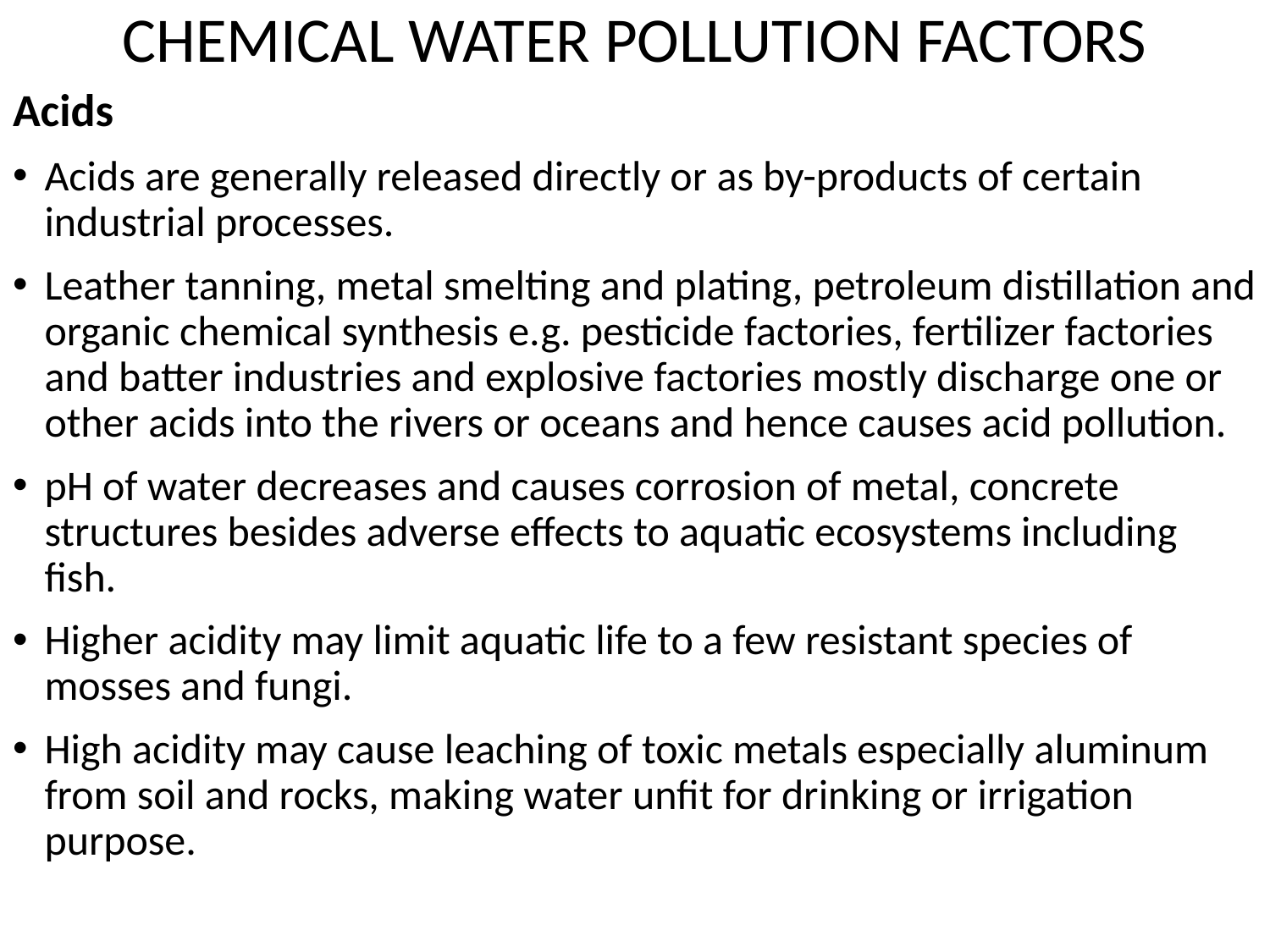

# CHEMICAL WATER POLLUTION FACTORS
Acids
Acids are generally released directly or as by-products of certain industrial processes.
Leather tanning, metal smelting and plating, petroleum distillation and organic chemical synthesis e.g. pesticide factories, fertilizer factories and batter industries and explosive factories mostly discharge one or other acids into the rivers or oceans and hence causes acid pollution.
pH of water decreases and causes corrosion of metal, concrete structures besides adverse effects to aquatic ecosystems including fish.
Higher acidity may limit aquatic life to a few resistant species of mosses and fungi.
High acidity may cause leaching of toxic metals especially aluminum from soil and rocks, making water unfit for drinking or irrigation purpose.